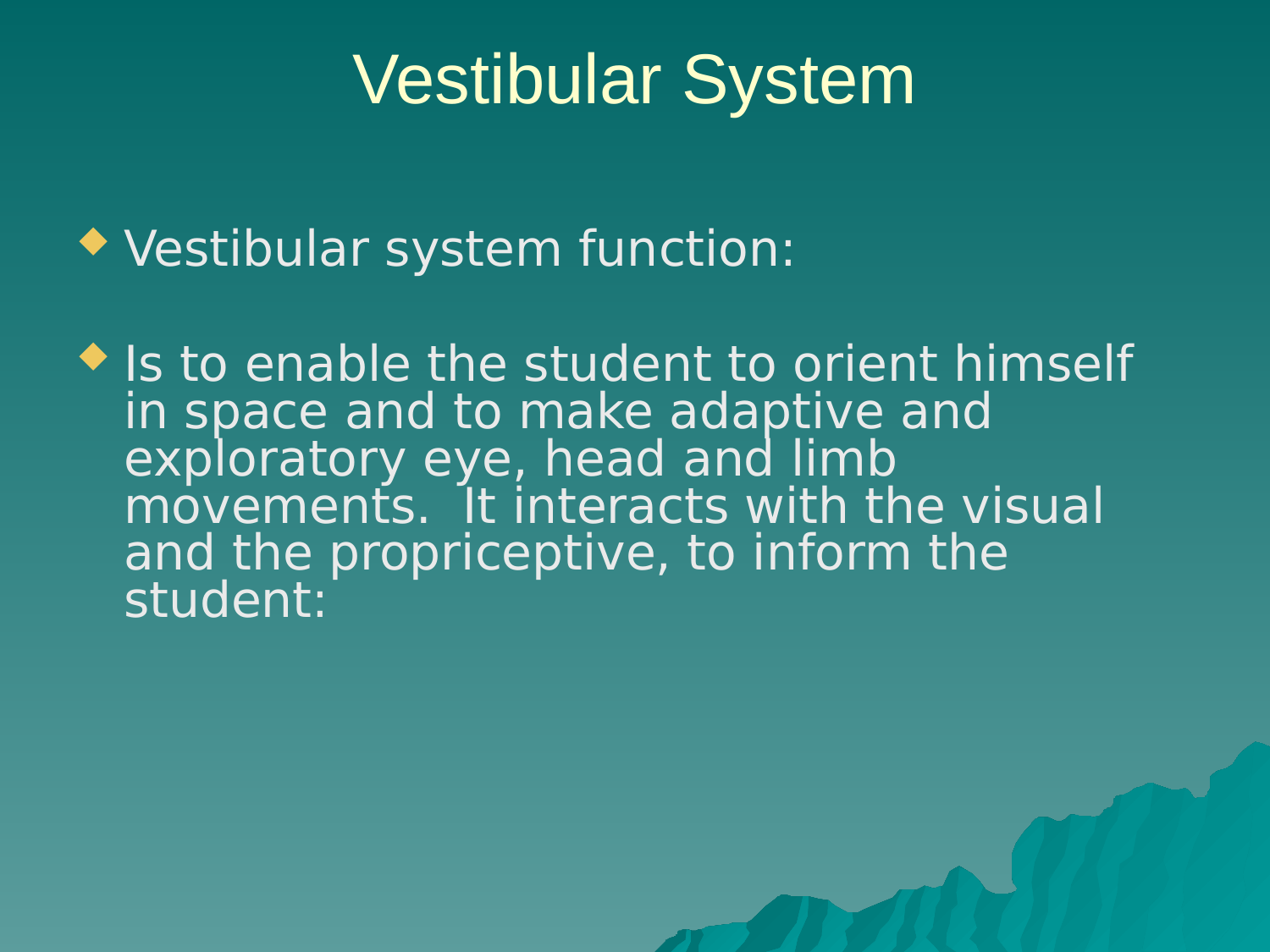

# Vestibular System
Vestibular system function:

Is to enable the student to orient himself in space and to make adaptive and exploratory eye, head and limb movements.  It interacts with the visual and the propriceptive, to inform the student: